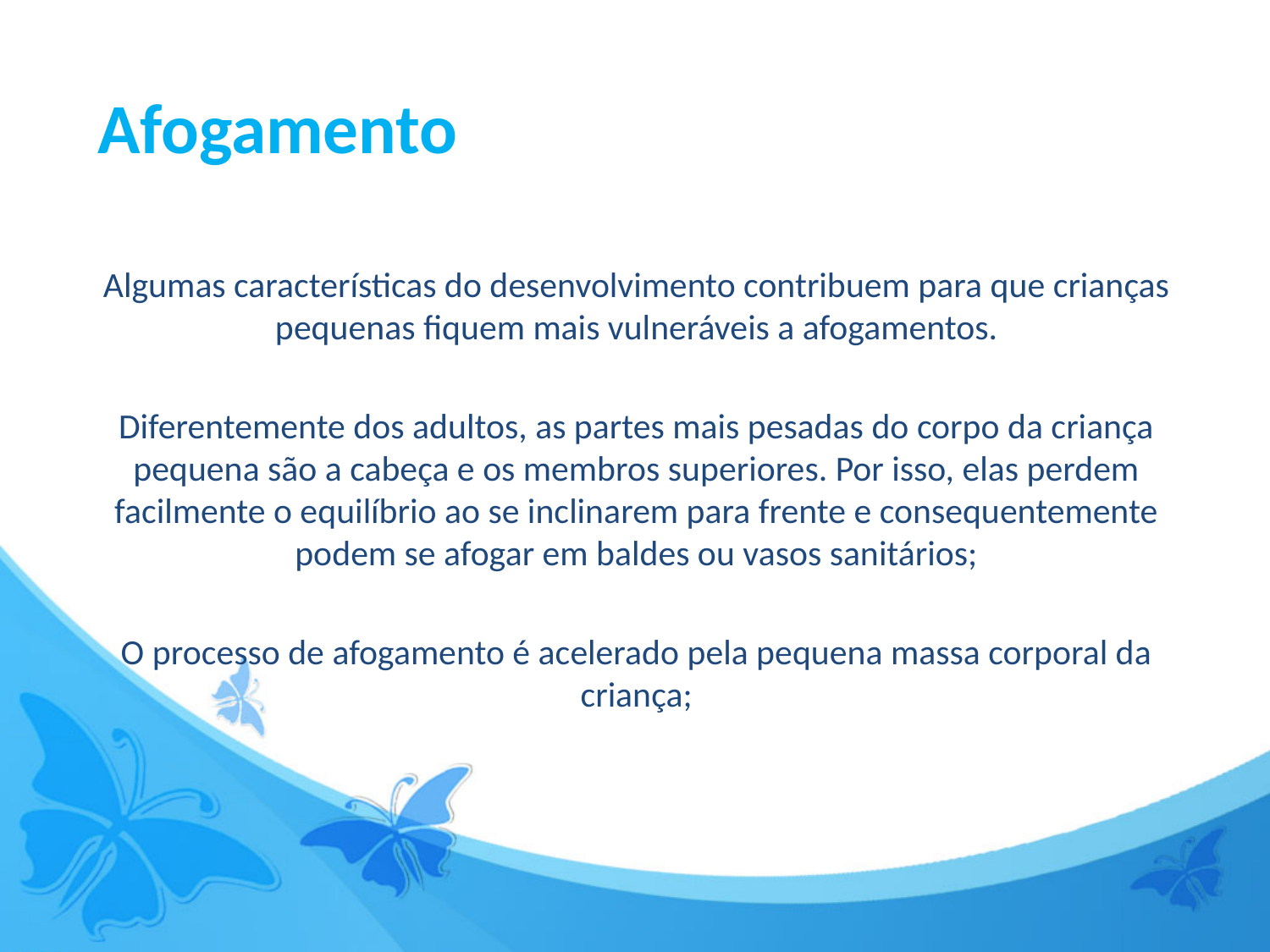

Afogamento
Algumas características do desenvolvimento contribuem para que crianças pequenas fiquem mais vulneráveis a afogamentos.

Diferentemente dos adultos, as partes mais pesadas do corpo da criança pequena são a cabeça e os membros superiores. Por isso, elas perdem facilmente o equilíbrio ao se inclinarem para frente e consequentemente podem se afogar em baldes ou vasos sanitários;

O processo de afogamento é acelerado pela pequena massa corporal da criança;